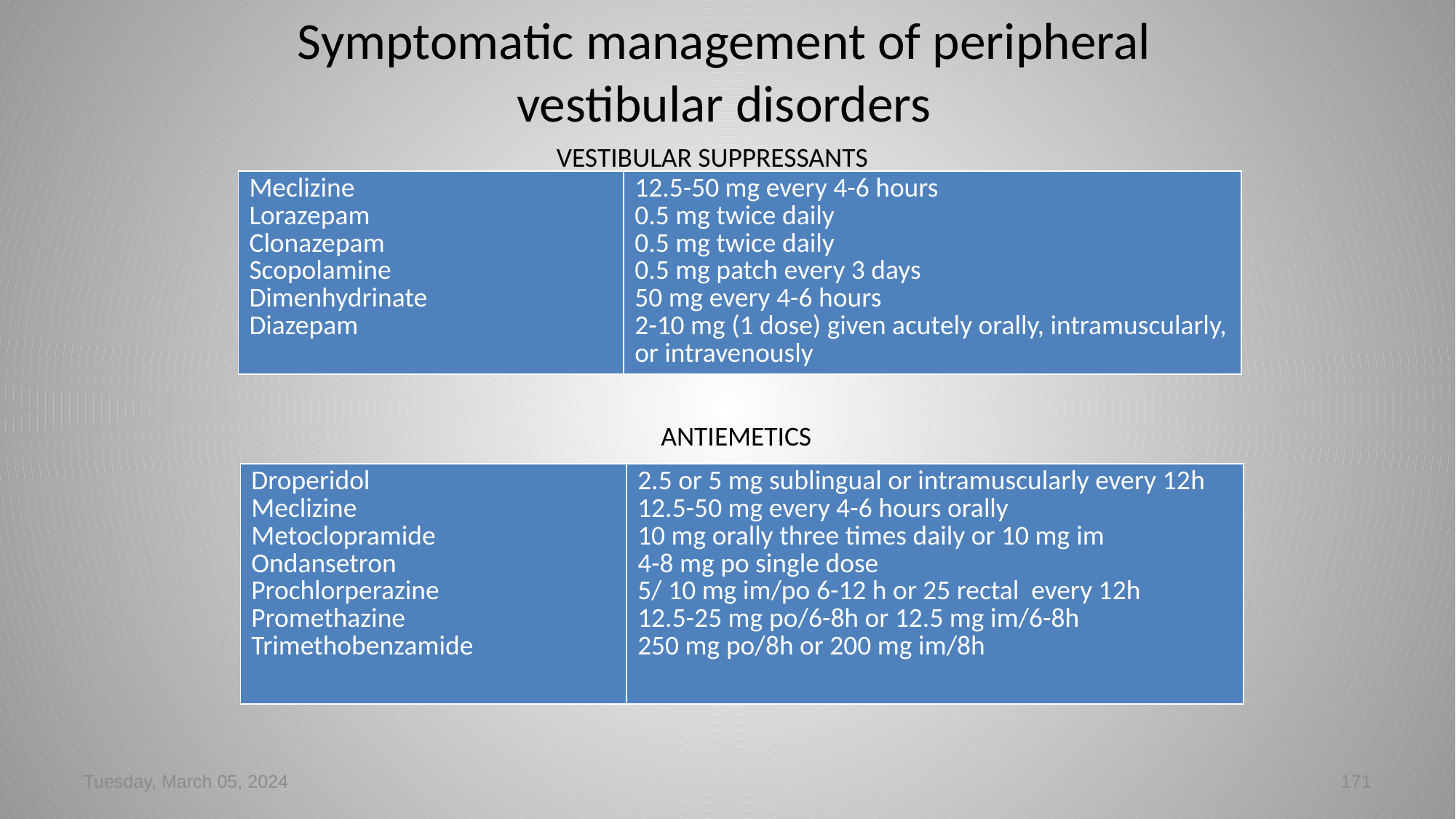

# Symptomatic management of peripheral vestibular disorders
VESTIBULAR SUPPRESSANTS
| Meclizine Lorazepam Clonazepam Scopolamine Dimenhydrinate Diazepam | 12.5-50 mg every 4-6 hours 0.5 mg twice daily 0.5 mg twice daily 0.5 mg patch every 3 days 50 mg every 4-6 hours 2-10 mg (1 dose) given acutely orally, intramuscularly, or intravenously |
| --- | --- |
ANTIEMETICS
| Droperidol Meclizine Metoclopramide Ondansetron Prochlorperazine Promethazine Trimethobenzamide | 2.5 or 5 mg sublingual or intramuscularly every 12h 12.5-50 mg every 4-6 hours orally 10 mg orally three times daily or 10 mg im 4-8 mg po single dose 5/ 10 mg im/po 6-12 h or 25 rectal every 12h 12.5-25 mg po/6-8h or 12.5 mg im/6-8h 250 mg po/8h or 200 mg im/8h |
| --- | --- |
Tuesday, March 05, 2024
171